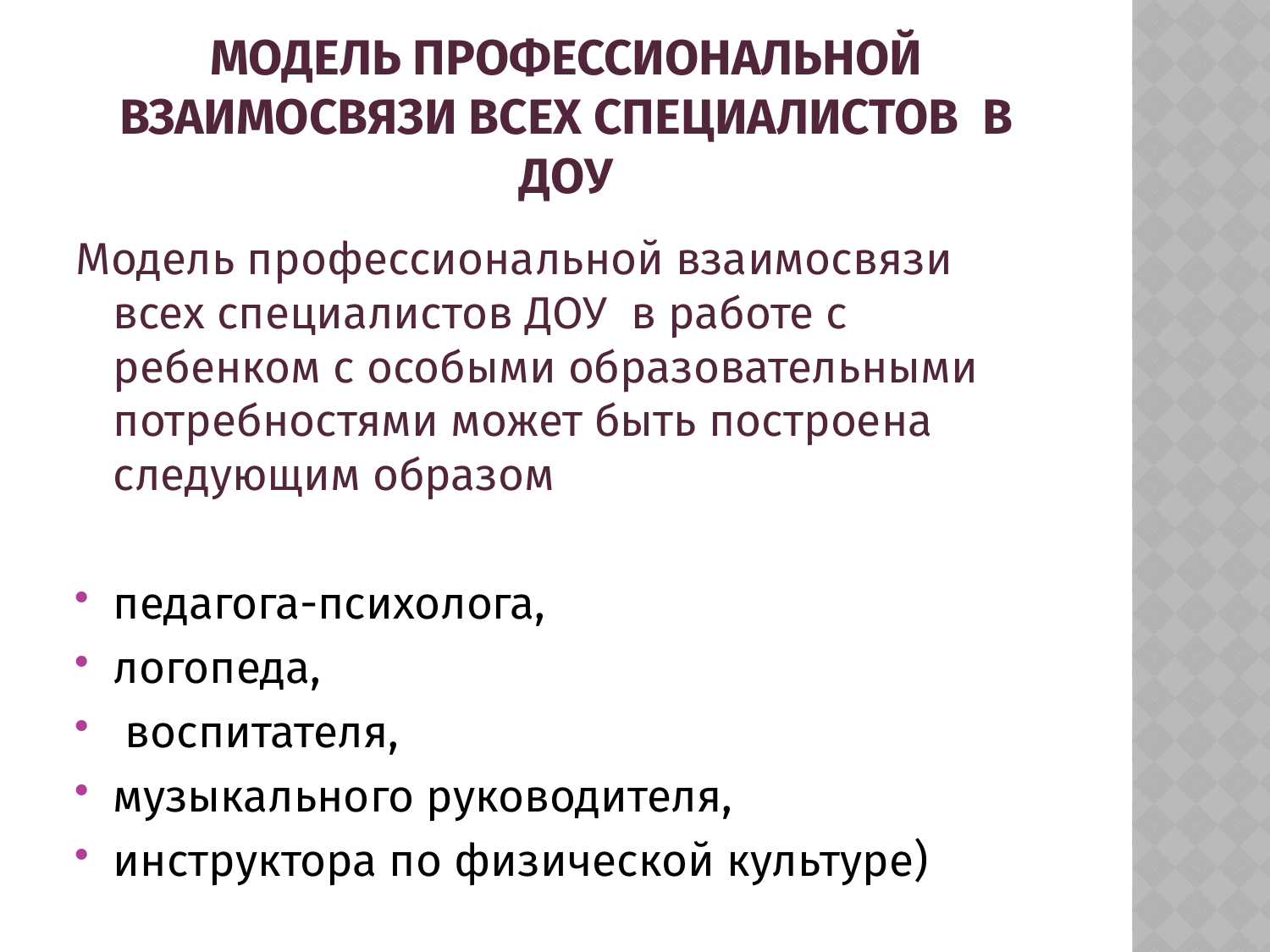

# Модель профессиональной взаимосвязи всех специалистов  в ДОУ
Модель профессиональной взаимосвязи всех специалистов ДОУ  в работе с ребенком с особыми образовательными потребностями может быть построена следующим образом

педагога-психолога,
логопеда,
 воспитателя,
музыкального руководителя,
инструктора по физической культуре)